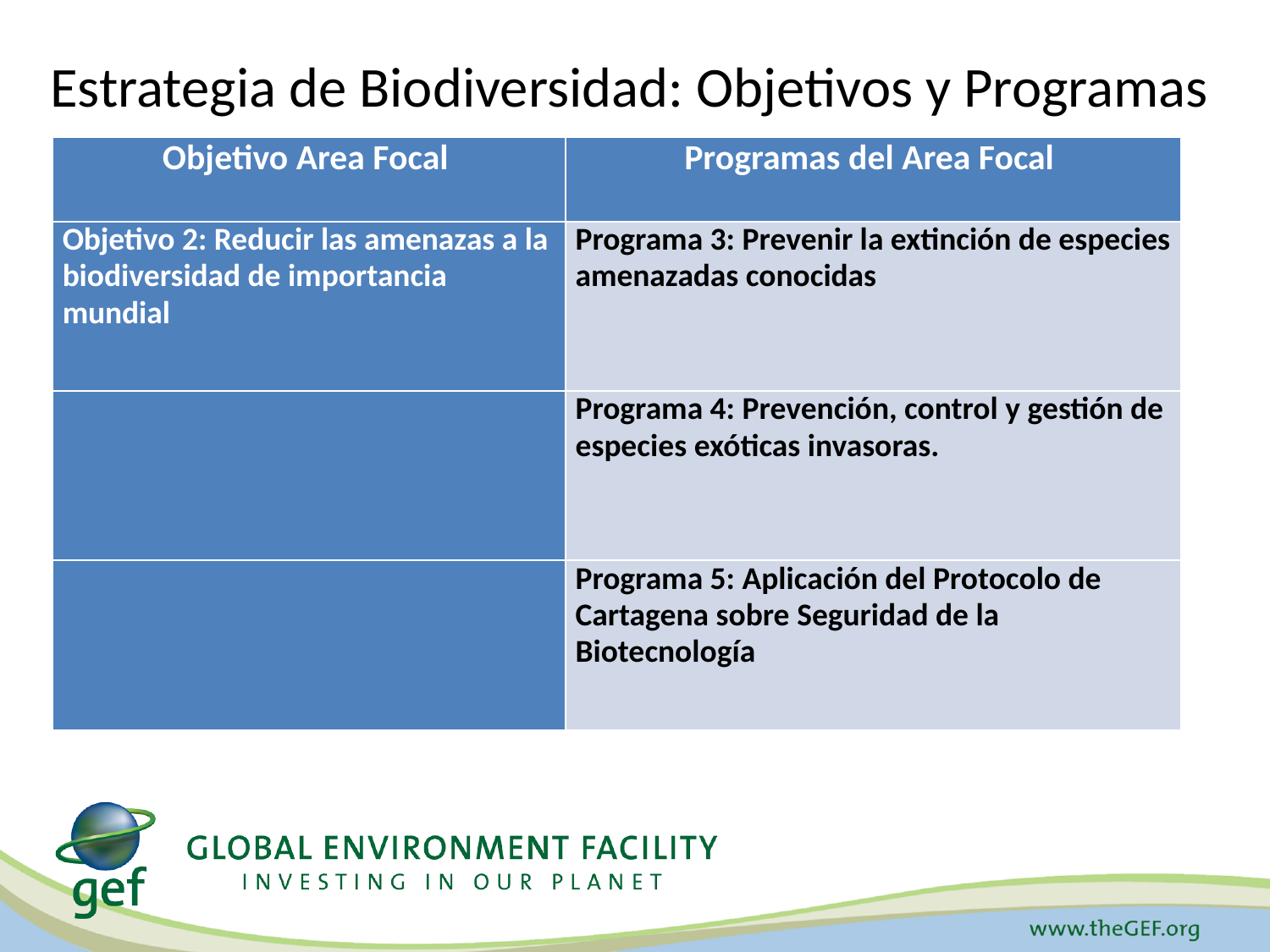

# Estrategia de Biodiversidad: Objetivos y Programas
| Objetivo Area Focal | Programas del Area Focal |
| --- | --- |
| Objetivo 2: Reducir las amenazas a la biodiversidad de importancia mundial | Programa 3: Prevenir la extinción de especies amenazadas conocidas |
|  | Programa 4: Prevención, control y gestión de especies exóticas invasoras. |
|  | Programa 5: Aplicación del Protocolo de Cartagena sobre Seguridad de la Biotecnología |